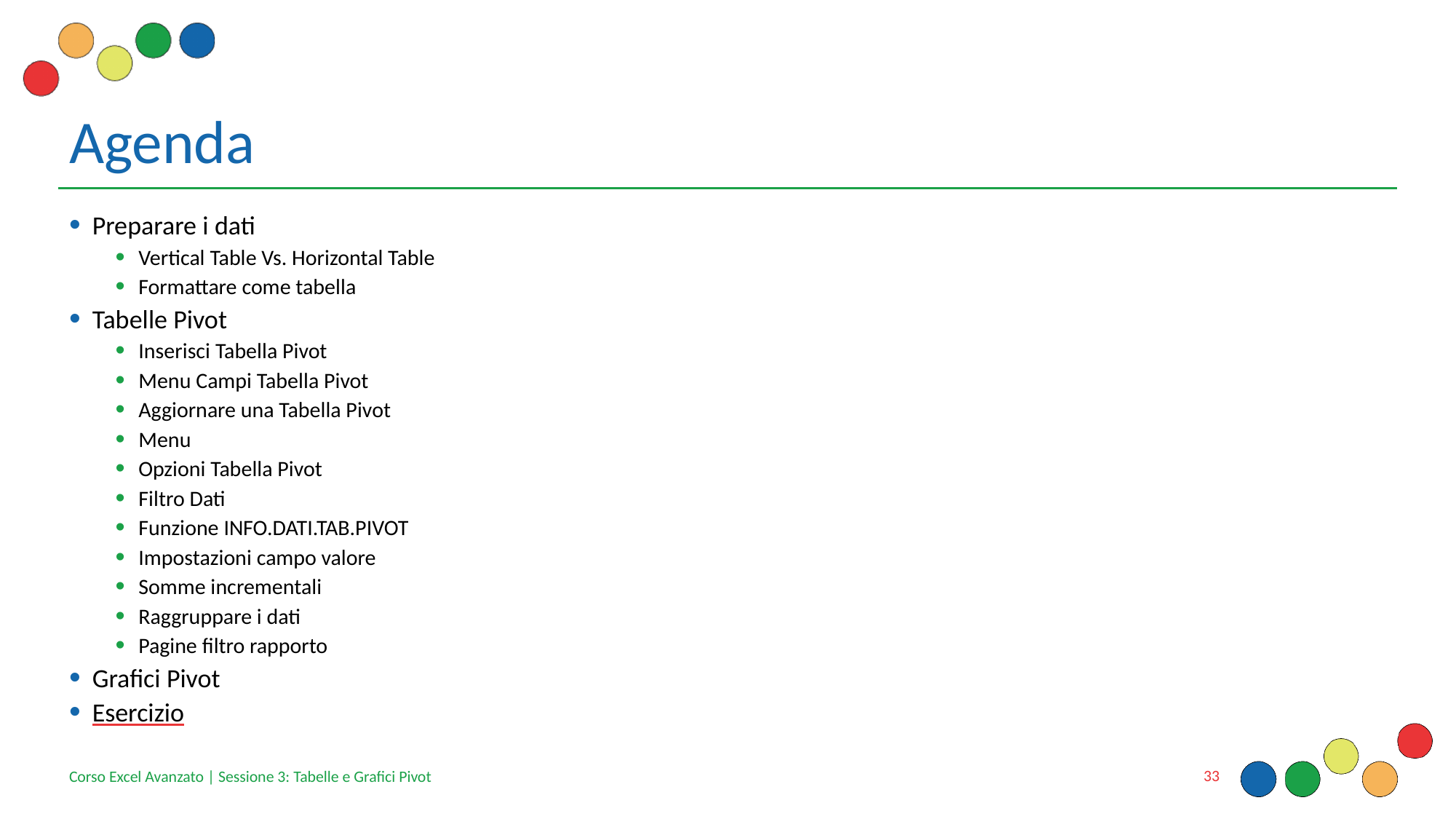

# Agenda
Preparare i dati
Vertical Table Vs. Horizontal Table
Formattare come tabella
Tabelle Pivot
Inserisci Tabella Pivot
Menu Campi Tabella Pivot
Aggiornare una Tabella Pivot
Menu
Opzioni Tabella Pivot
Filtro Dati
Funzione INFO.DATI.TAB.PIVOT
Impostazioni campo valore
Somme incrementali
Raggruppare i dati
Pagine filtro rapporto
Grafici Pivot
Esercizio

33
Corso Excel Avanzato | Sessione 3: Tabelle e Grafici Pivot